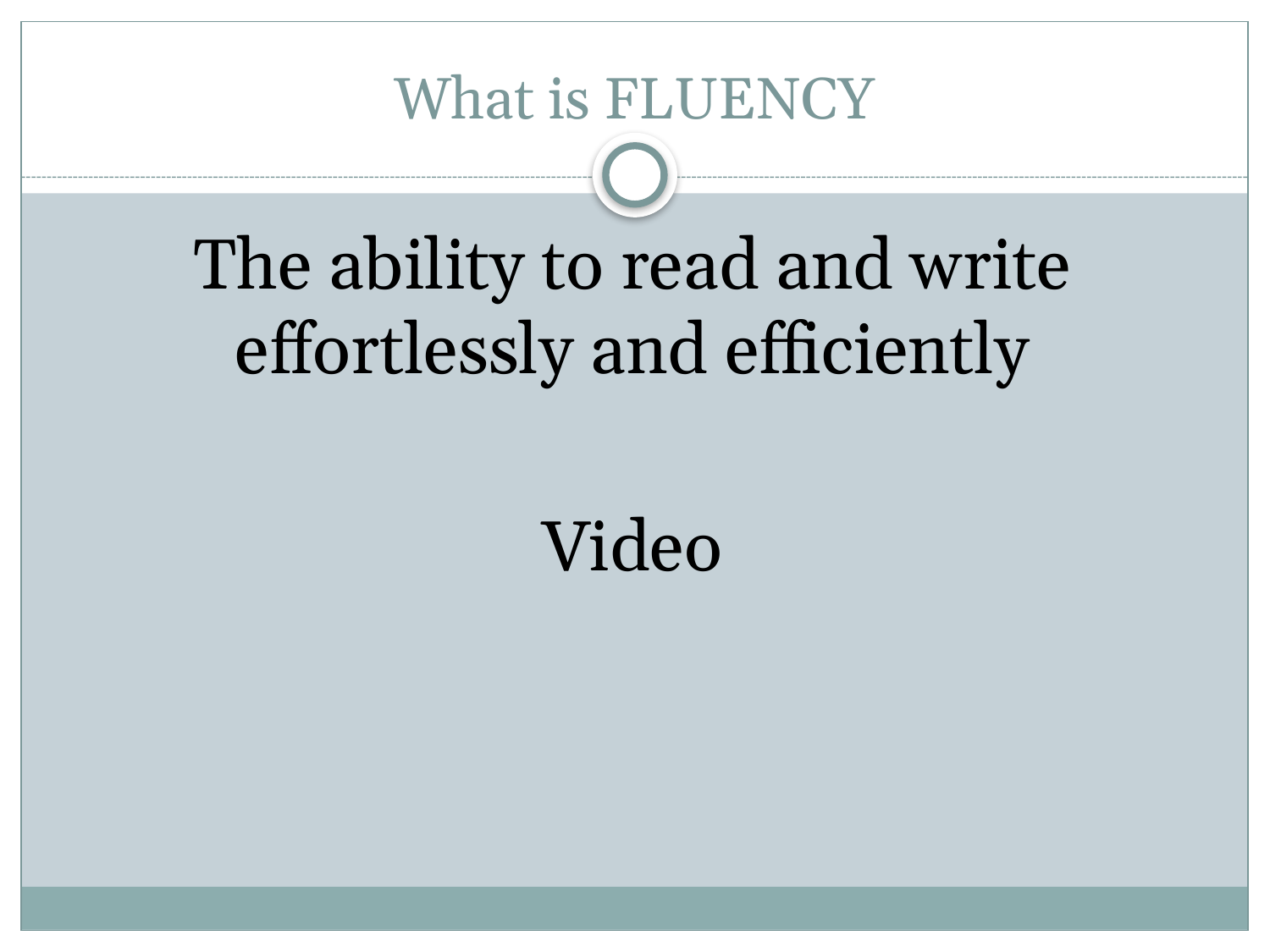

# What is FLUENCY
The ability to read and write effortlessly and efficiently

Video